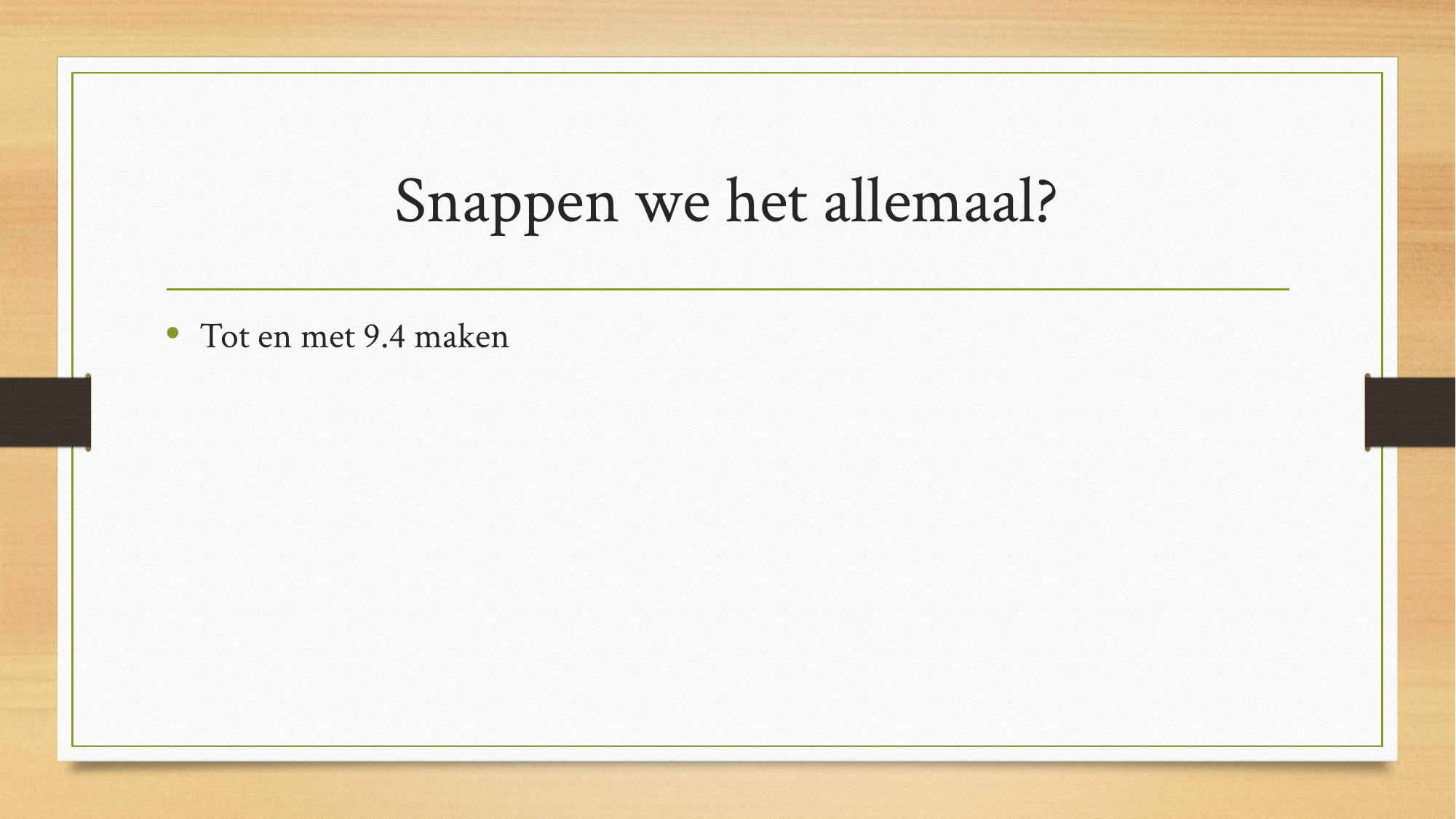

# Snappen we het allemaal?
Tot en met 9.4 maken